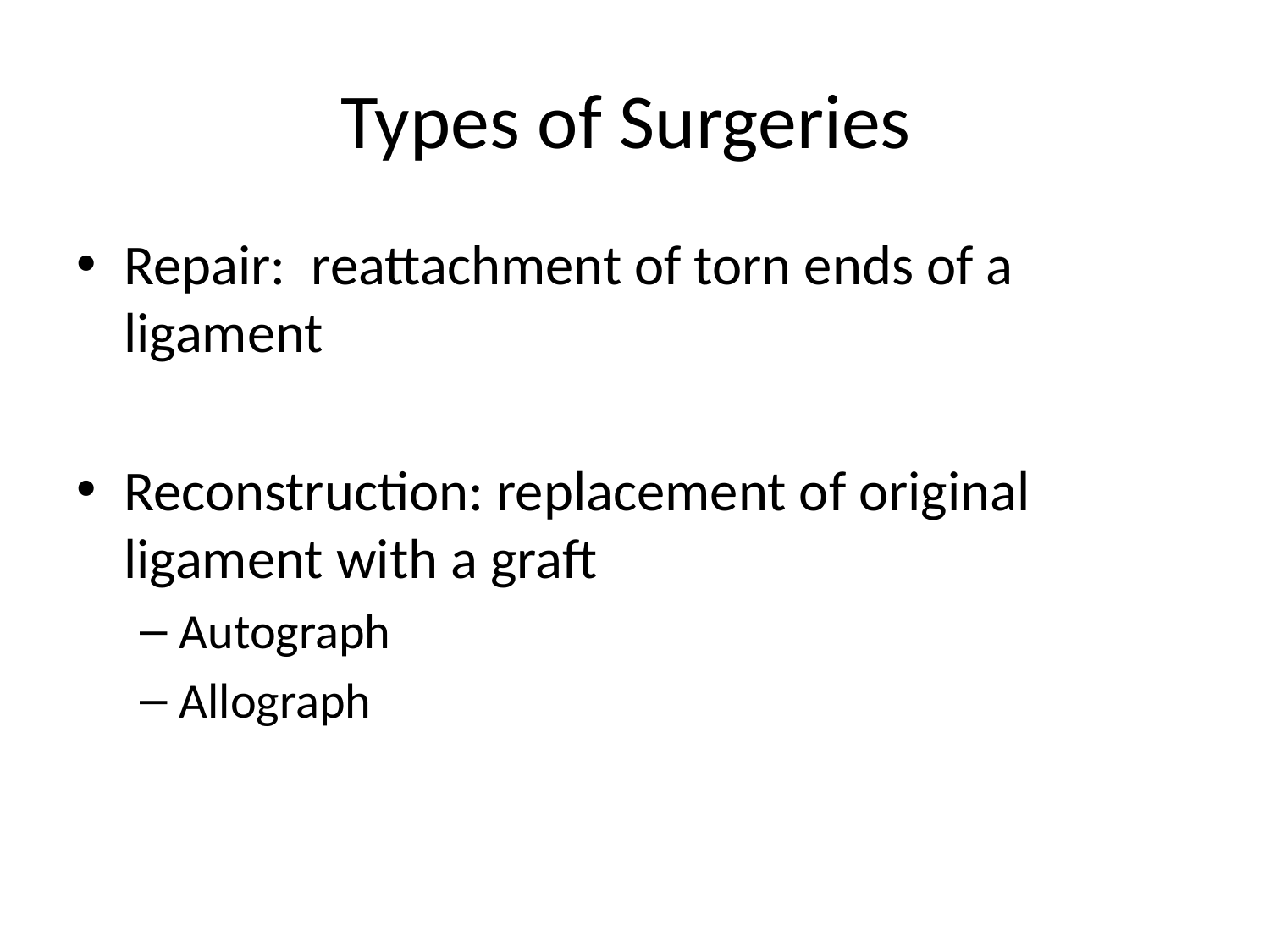

# Types of Surgeries
Repair:  reattachment of torn ends of a ligament

Reconstruction: replacement of original ligament with a graft
Autograph
Allograph